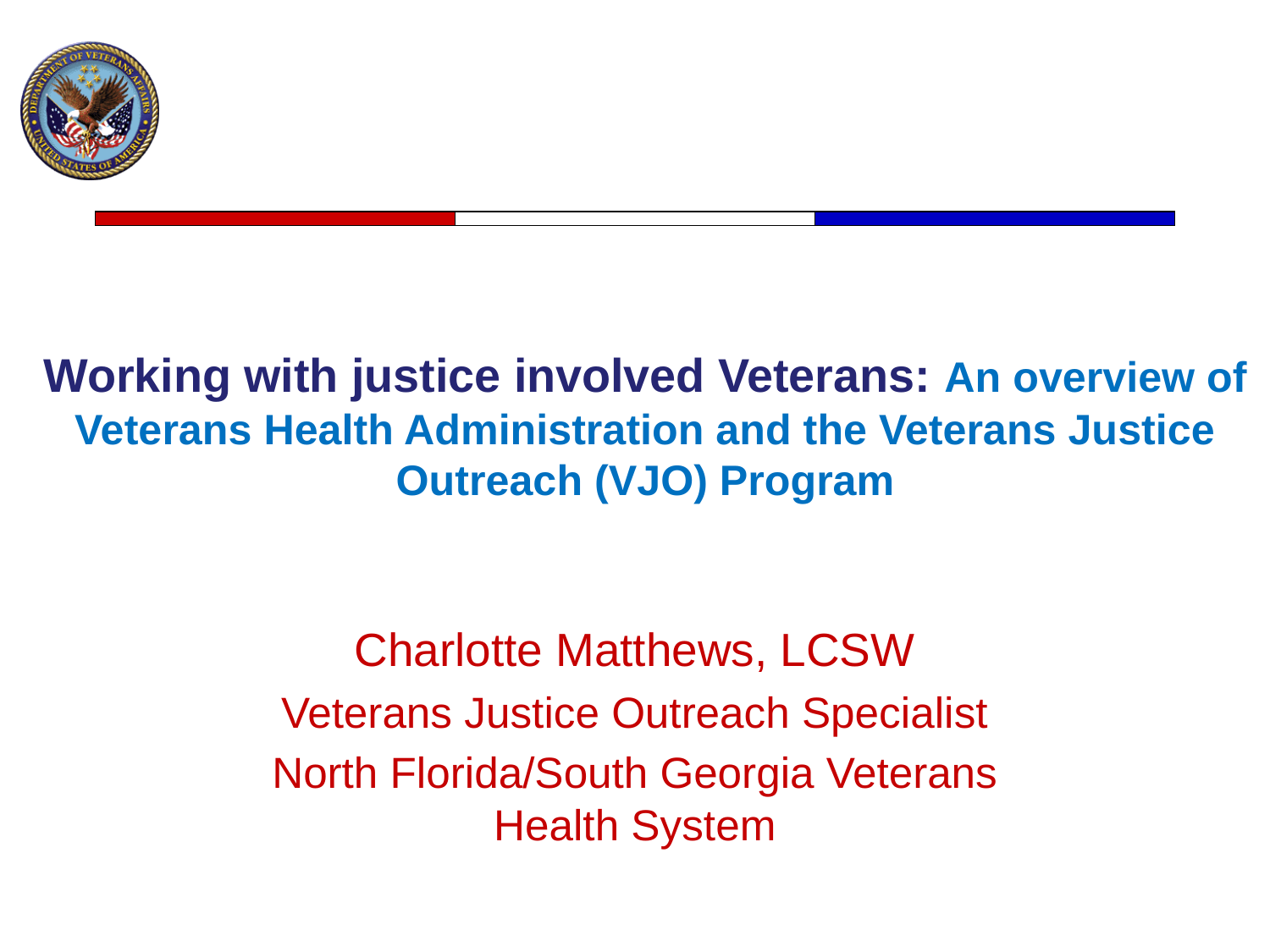

# Working with justice involved Veterans: An overview of Veterans Health Administration and the Veterans Justice Outreach (VJO) Program
Charlotte Matthews, LCSW
Veterans Justice Outreach Specialist
North Florida/South Georgia Veterans Health System